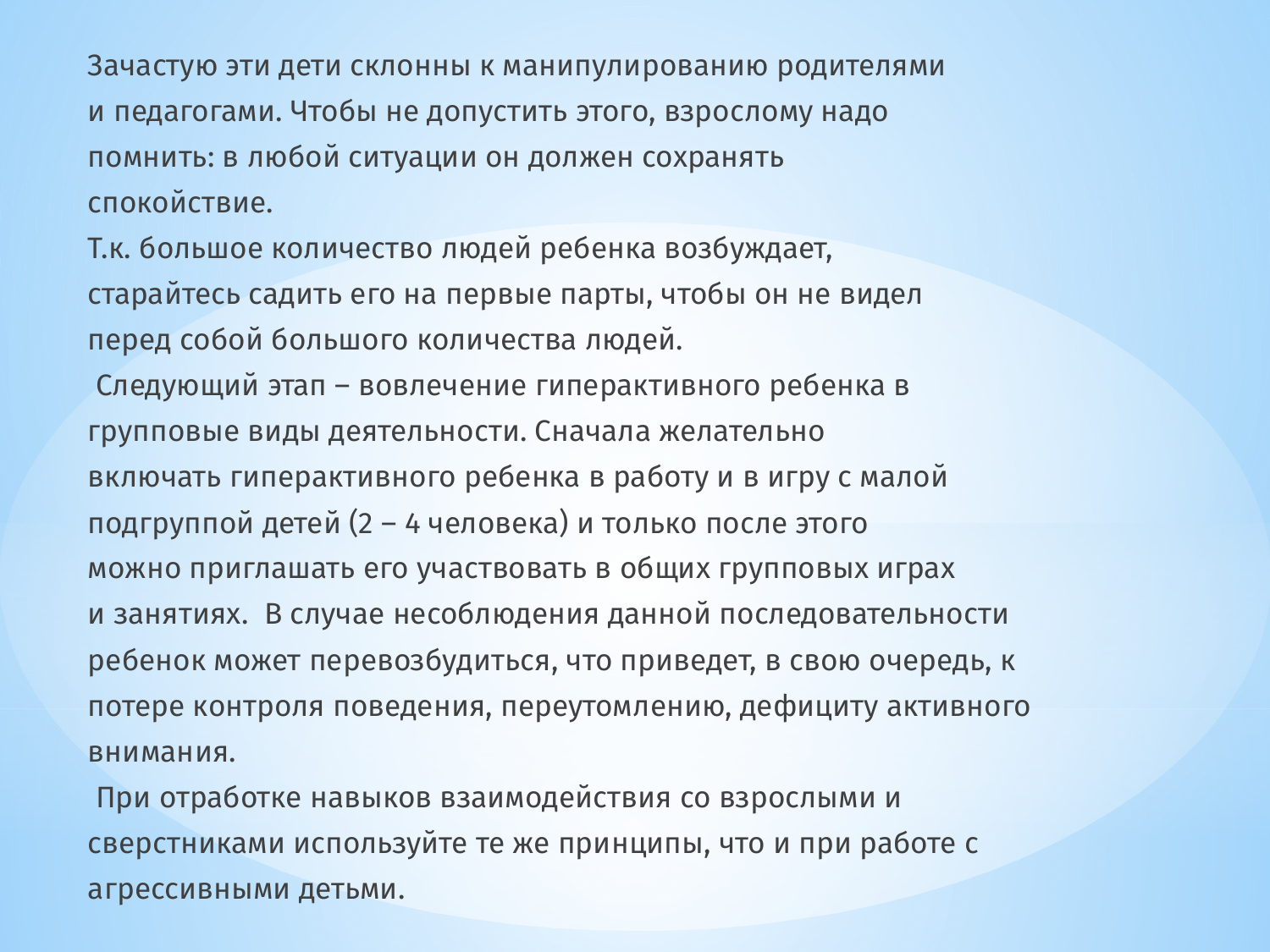

Зачастую эти дети склонны к манипулированию родителями
и педагогами. Чтобы не допустить этого, взрослому надо
помнить: в любой ситуации он должен сохранять
спокойствие.
Т.к. большое количество людей ребенка возбуждает,
старайтесь садить его на первые парты, чтобы он не видел
перед собой большого количества людей.
 Следующий этап – вовлечение гиперактивного ребенка в
групповые виды деятельности. Сначала желательно
включать гиперактивного ребенка в работу и в игру с малой
подгруппой детей (2 – 4 человека) и только после этого
можно приглашать его участвовать в общих групповых играх
и занятиях.  В случае несоблюдения данной последовательности
ребенок может перевозбудиться, что приведет, в свою очередь, к
потере контроля поведения, переутомлению, дефициту активного
внимания.
 При отработке навыков взаимодействия со взрослыми и
сверстниками используйте те же принципы, что и при работе с
агрессивными детьми.